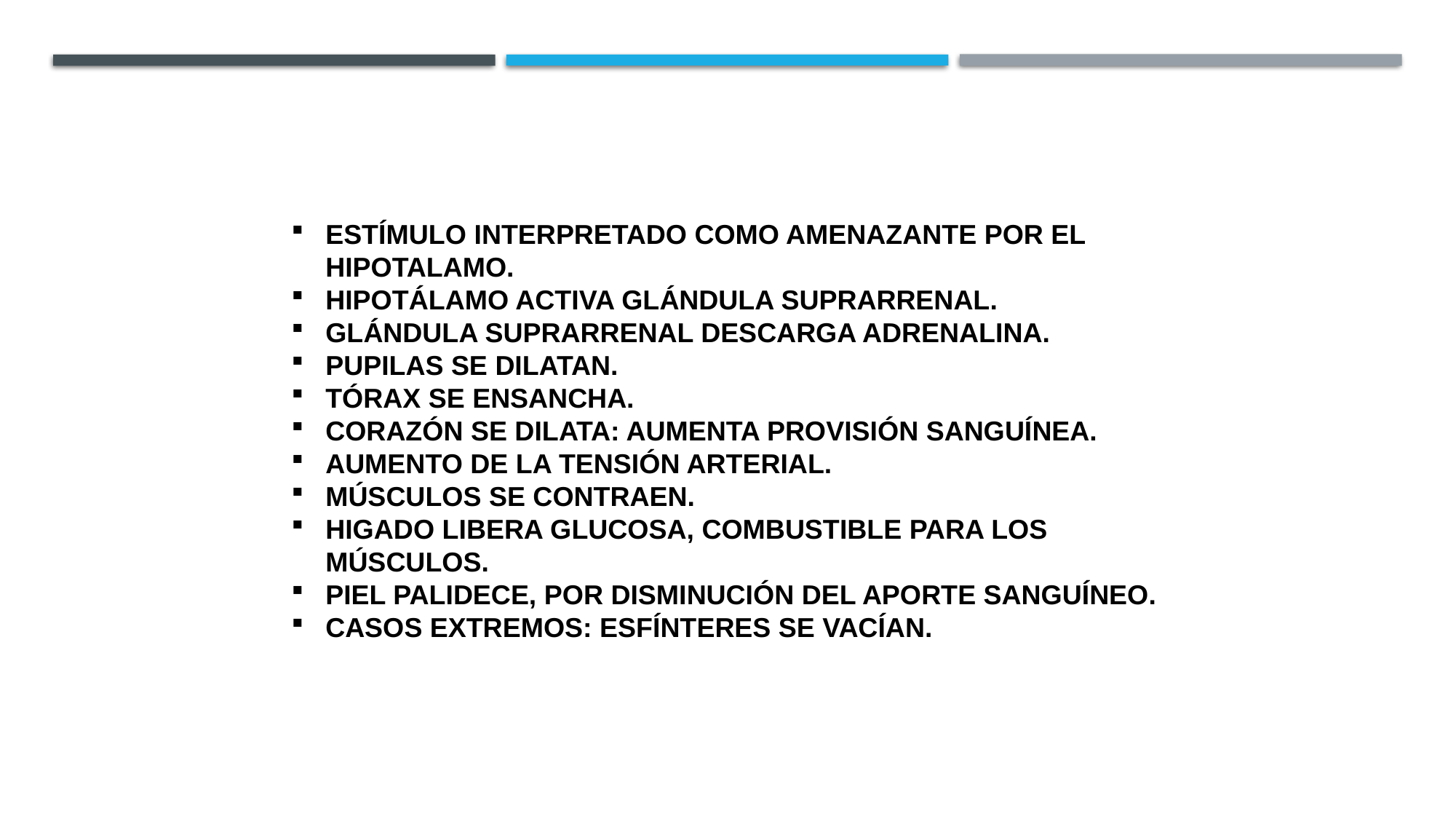

ESTÍMULO INTERPRETADO COMO AMENAZANTE POR EL HIPOTALAMO.
HIPOTÁLAMO ACTIVA GLÁNDULA SUPRARRENAL.
GLÁNDULA SUPRARRENAL DESCARGA ADRENALINA.
PUPILAS SE DILATAN.
TÓRAX SE ENSANCHA.
CORAZÓN SE DILATA: AUMENTA PROVISIÓN SANGUÍNEA.
AUMENTO DE LA TENSIÓN ARTERIAL.
MÚSCULOS SE CONTRAEN.
HIGADO LIBERA GLUCOSA, COMBUSTIBLE PARA LOS MÚSCULOS.
PIEL PALIDECE, POR DISMINUCIÓN DEL APORTE SANGUÍNEO.
CASOS EXTREMOS: ESFÍNTERES SE VACÍAN.